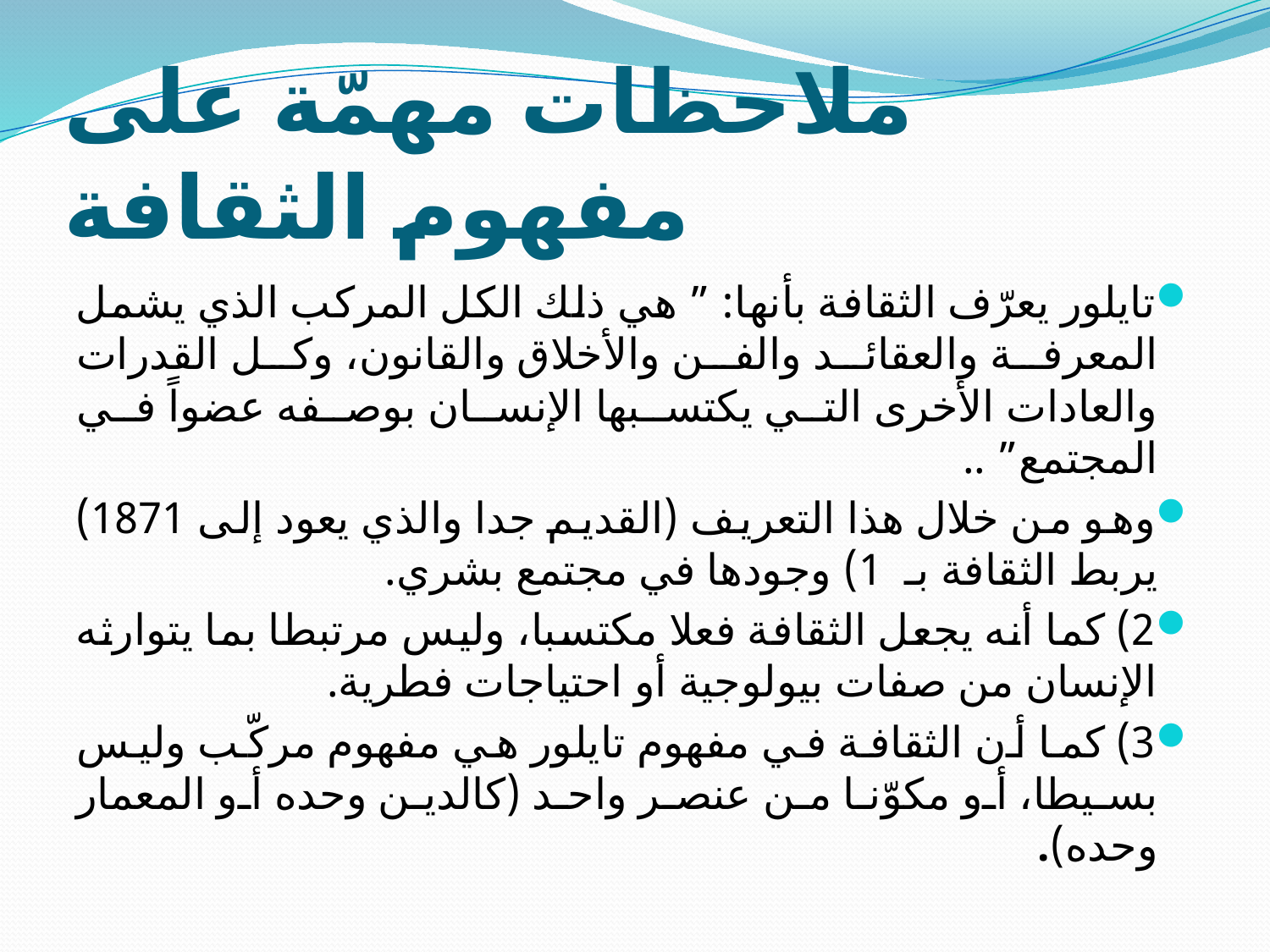

# ملاحظات مهمّة على مفهوم الثقافة
تايلور يعرّف الثقافة بأنها: ” هي ذلك الكل المركب الذي يشمل المعرفة والعقائد والفن والأخلاق والقانون، وكل القدرات والعادات الأخرى التي يكتسبها الإنسان بوصفه عضواً في المجتمع” ..
وهو من خلال هذا التعريف (القديم جدا والذي يعود إلى 1871) يربط الثقافة بـ  1) وجودها في مجتمع بشري.
2) كما أنه يجعل الثقافة فعلا مكتسبا، وليس مرتبطا بما يتوارثه الإنسان من صفات بيولوجية أو احتياجات فطرية.
3) كما أن الثقافة في مفهوم تايلور هي مفهوم مركّب وليس بسيطا، أو مكوّنا من عنصر واحد (كالدين وحده أو المعمار وحده).